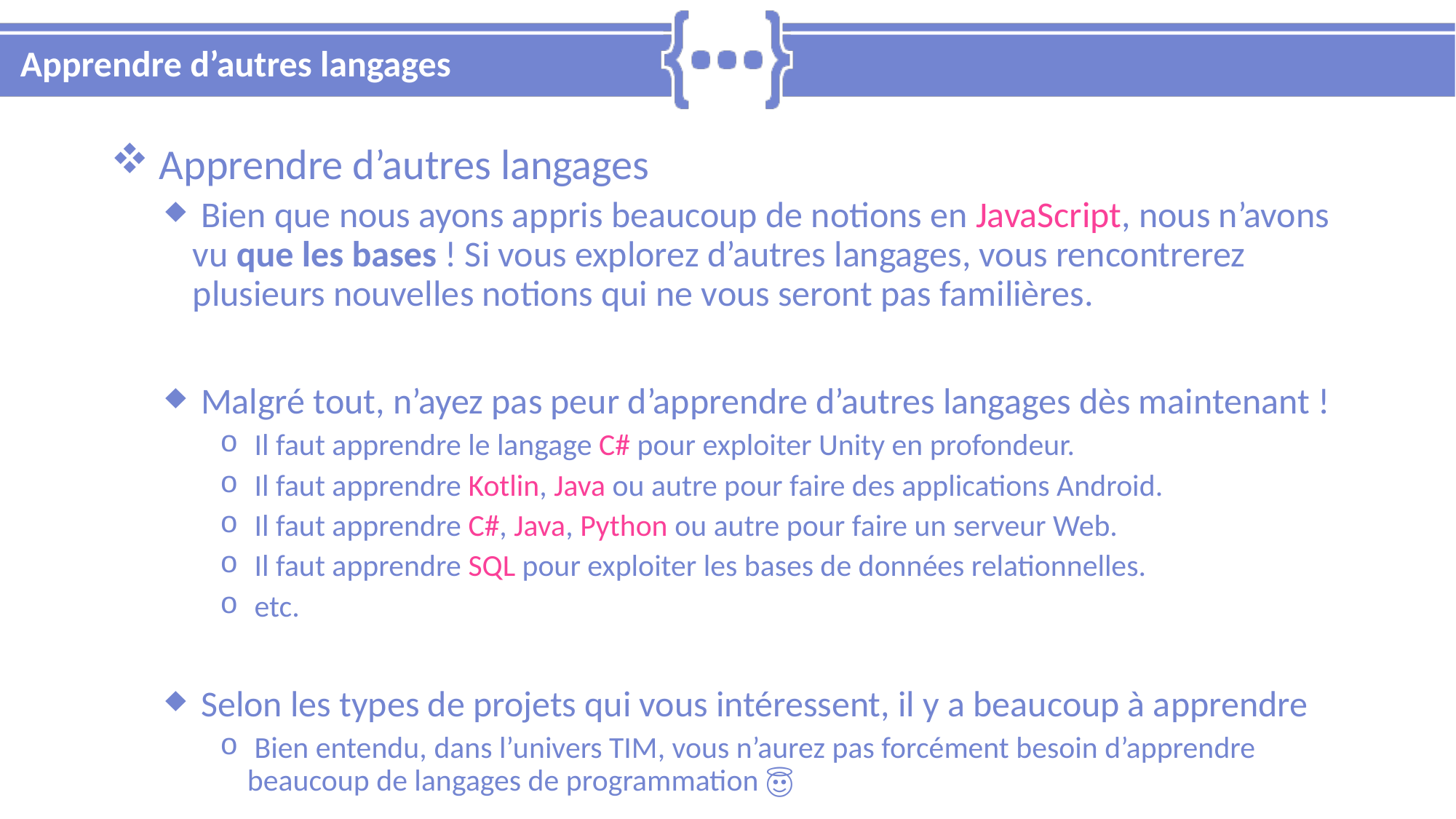

# Apprendre d’autres langages
 Apprendre d’autres langages
 Bien que nous ayons appris beaucoup de notions en JavaScript, nous n’avons vu que les bases ! Si vous explorez d’autres langages, vous rencontrerez plusieurs nouvelles notions qui ne vous seront pas familières.

 Malgré tout, n’ayez pas peur d’apprendre d’autres langages dès maintenant !
 Il faut apprendre le langage C# pour exploiter Unity en profondeur.
 Il faut apprendre Kotlin, Java ou autre pour faire des applications Android.
 Il faut apprendre C#, Java, Python ou autre pour faire un serveur Web.
 Il faut apprendre SQL pour exploiter les bases de données relationnelles.
 etc.

 Selon les types de projets qui vous intéressent, il y a beaucoup à apprendre
 Bien entendu, dans l’univers TIM, vous n’aurez pas forcément besoin d’apprendre beaucoup de langages de programmation 😇